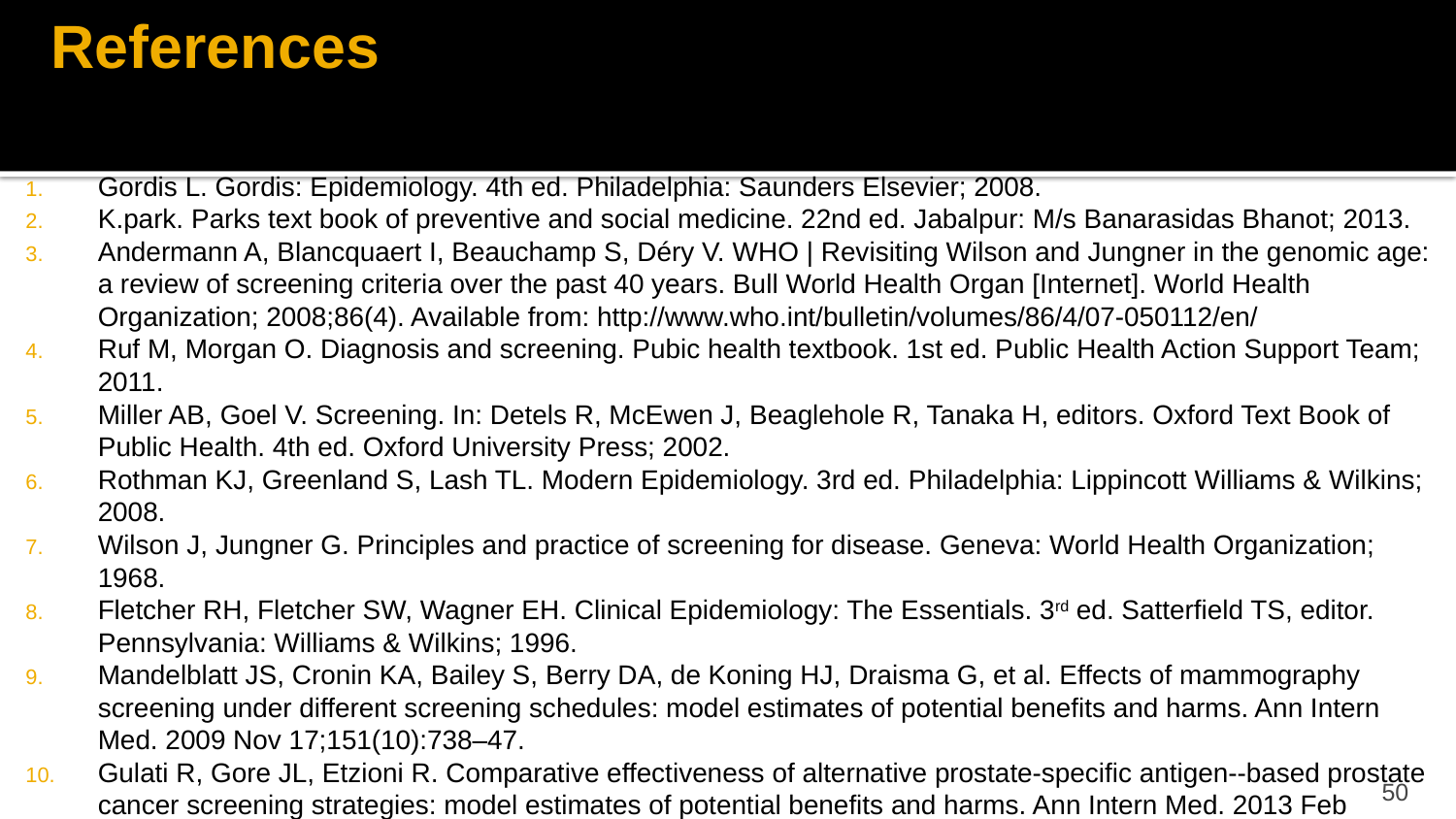

# References
Gordis L. Gordis: Epidemiology. 4th ed. Philadelphia: Saunders Elsevier; 2008.
K.park. Parks text book of preventive and social medicine. 22nd ed. Jabalpur: M/s Banarasidas Bhanot; 2013.
Andermann A, Blancquaert I, Beauchamp S, Déry V. WHO | Revisiting Wilson and Jungner in the genomic age: a review of screening criteria over the past 40 years. Bull World Health Organ [Internet]. World Health Organization; 2008;86(4). Available from: http://www.who.int/bulletin/volumes/86/4/07-050112/en/
Ruf M, Morgan O. Diagnosis and screening. Pubic health textbook. 1st ed. Public Health Action Support Team; 2011.
Miller AB, Goel V. Screening. In: Detels R, McEwen J, Beaglehole R, Tanaka H, editors. Oxford Text Book of Public Health. 4th ed. Oxford University Press; 2002.
Rothman KJ, Greenland S, Lash TL. Modern Epidemiology. 3rd ed. Philadelphia: Lippincott Williams & Wilkins; 2008.
Wilson J, Jungner G. Principles and practice of screening for disease. Geneva: World Health Organization; 1968.
Fletcher RH, Fletcher SW, Wagner EH. Clinical Epidemiology: The Essentials. 3rd ed. Satterfield TS, editor. Pennsylvania: Williams & Wilkins; 1996.
Mandelblatt JS, Cronin KA, Bailey S, Berry DA, de Koning HJ, Draisma G, et al. Effects of mammography screening under different screening schedules: model estimates of potential benefits and harms. Ann Intern Med. 2009 Nov 17;151(10):738–47.
Gulati R, Gore JL, Etzioni R. Comparative effectiveness of alternative prostate-specific antigen--based prostate cancer screening strategies: model estimates of potential benefits and harms. Ann Intern Med. 2013 Feb 5;158(3):145–53.
50